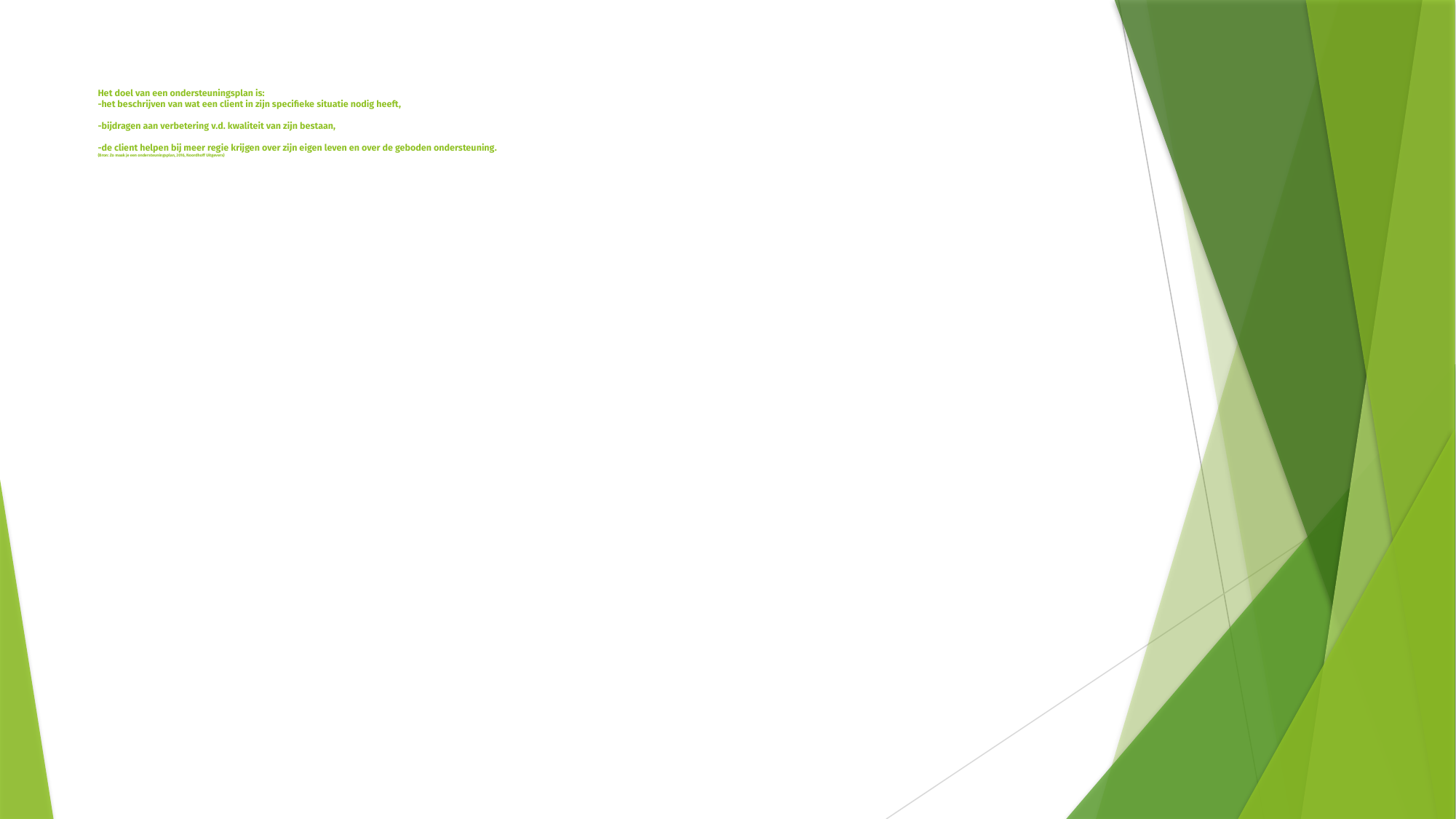

# Het doel van een ondersteuningsplan is: -het beschrijven van wat een client in zijn specifieke situatie nodig heeft, -bijdragen aan verbetering v.d. kwaliteit van zijn bestaan, -de client helpen bij meer regie krijgen over zijn eigen leven en over de geboden ondersteuning. (Bron: Zo maak je een ondersteuningsplan, 2016, Noordhoff Uitgevers)